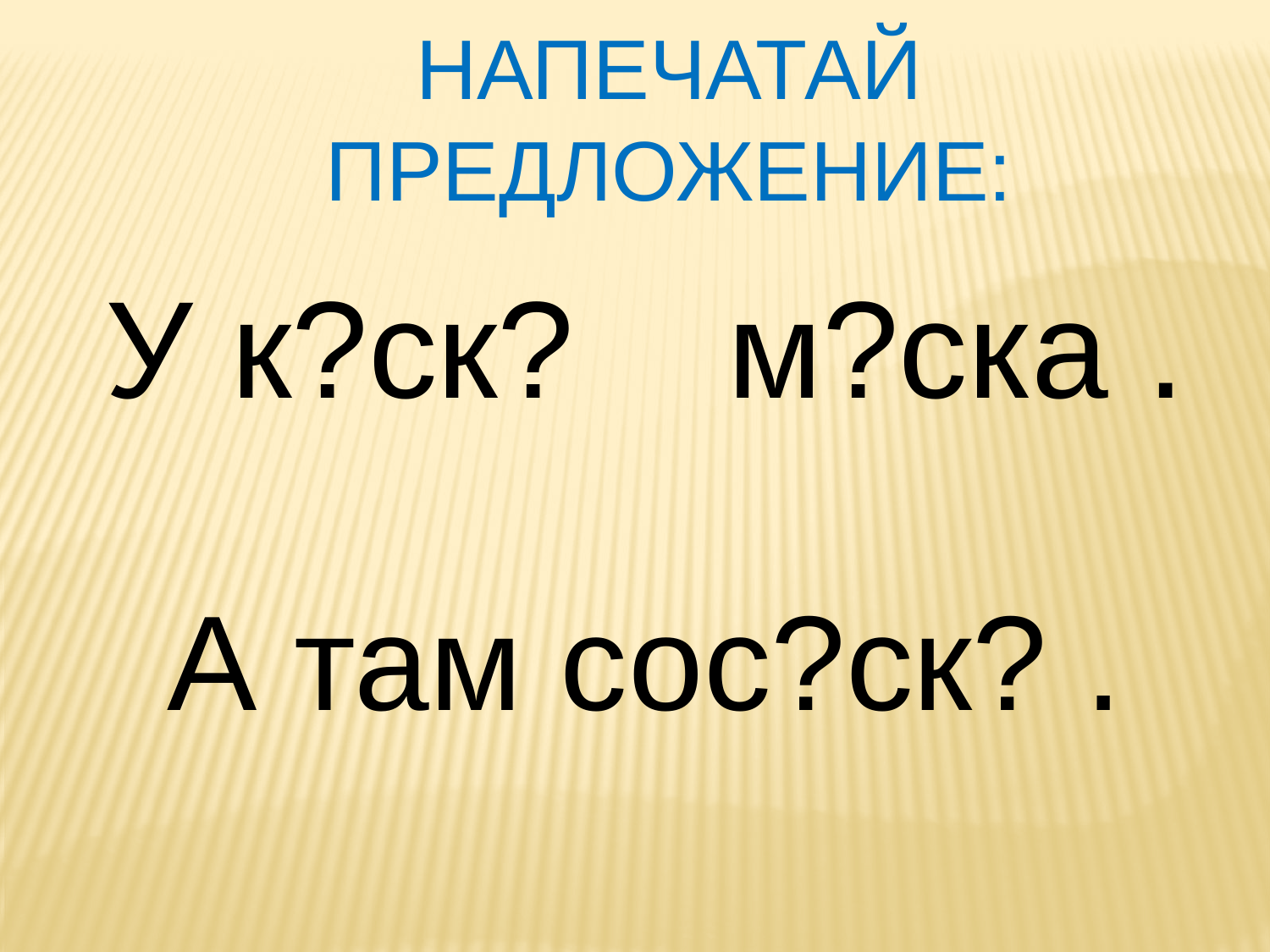

# Напечатай предложение:

У к?ск?    м?ска .

А там сос?ск? .